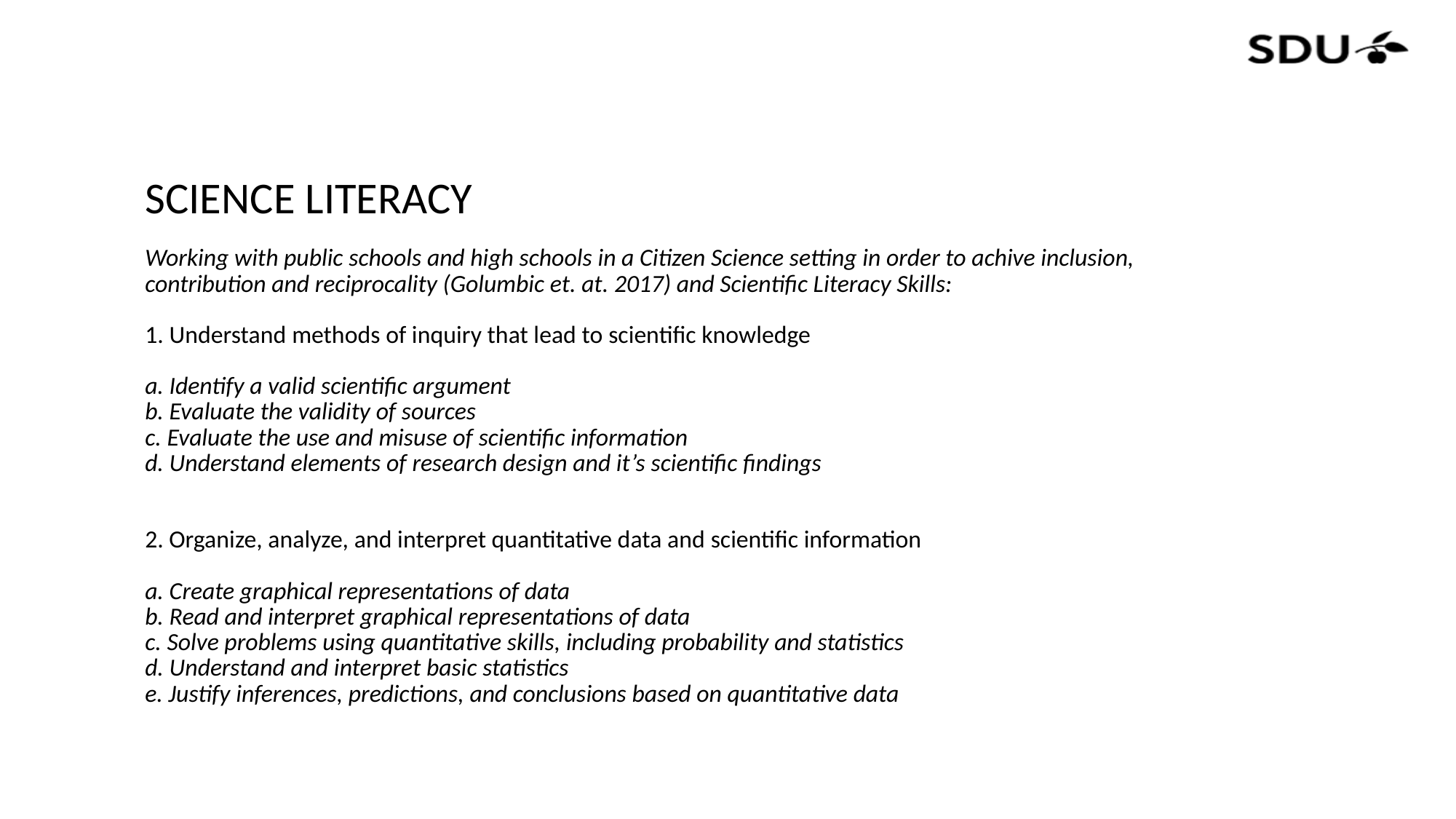

# SCIENCE LITERACY Working with public schools and high schools in a Citizen Science setting in order to achive inclusion, contribution and reciprocality (Golumbic et. at. 2017) and Scientific Literacy Skills: 1. Understand methods of inquiry that lead to scientiﬁc knowledge a. Identify a valid scientiﬁc argument b. Evaluate the validity of sources c. Evaluate the use and misuse of scientiﬁc information d. Understand elements of research design and it’s scientiﬁc ﬁndings 2. Organize, analyze, and interpret quantitative data and scientiﬁc information a. Create graphical representations of data b. Read and interpret graphical representations of data c. Solve problems using quantitative skills, including probability and statistics d. Understand and interpret basic statistics e. Justify inferences, predictions, and conclusions based on quantitative data

23